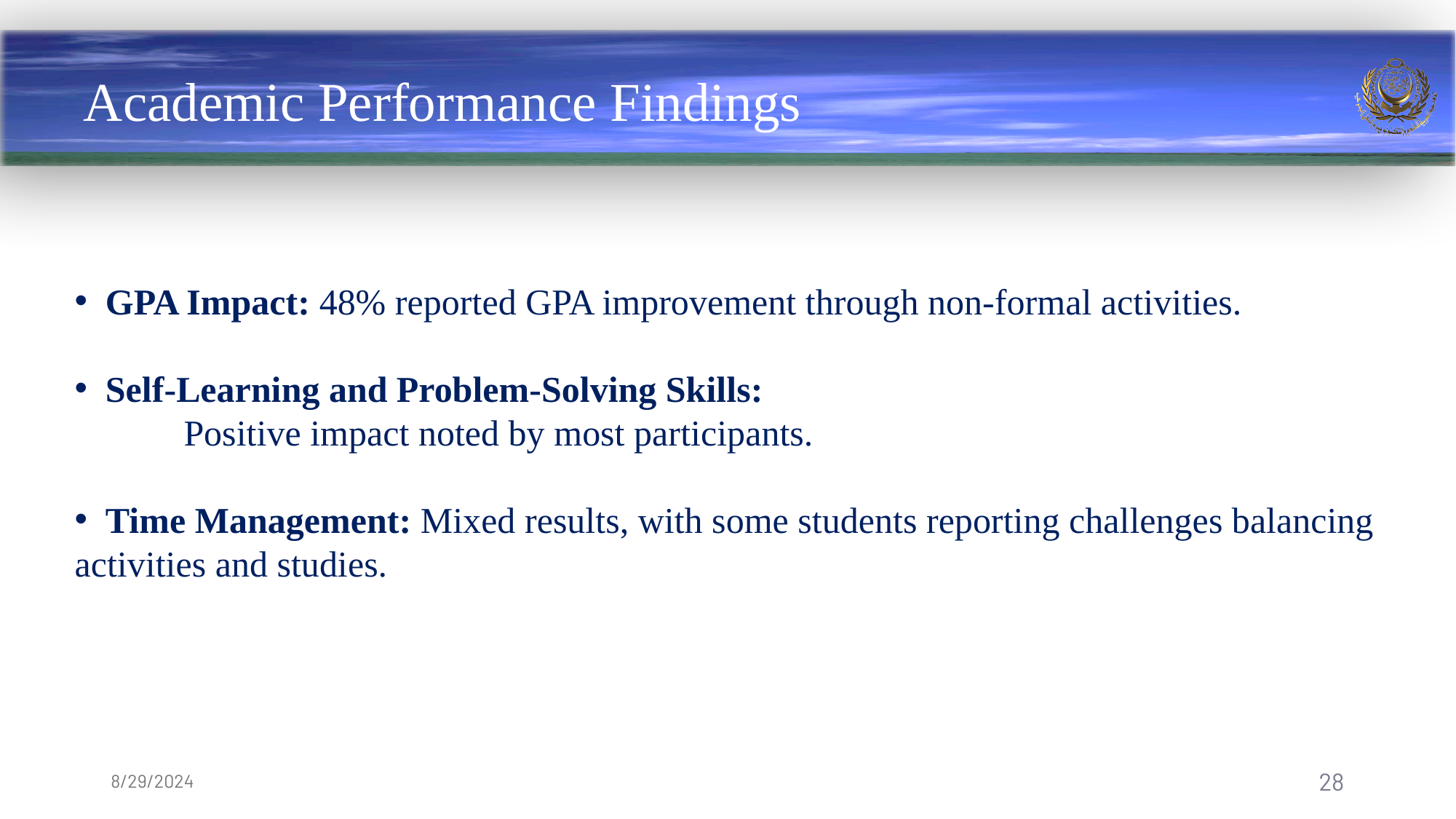

# Academic Performance Findings

  GPA Impact: 48% reported GPA improvement through non-formal activities.

  Self-Learning and Problem-Solving Skills:
	Positive impact noted by most participants.

  Time Management: Mixed results, with some students reporting challenges balancing activities and studies.

8/29/2024

28